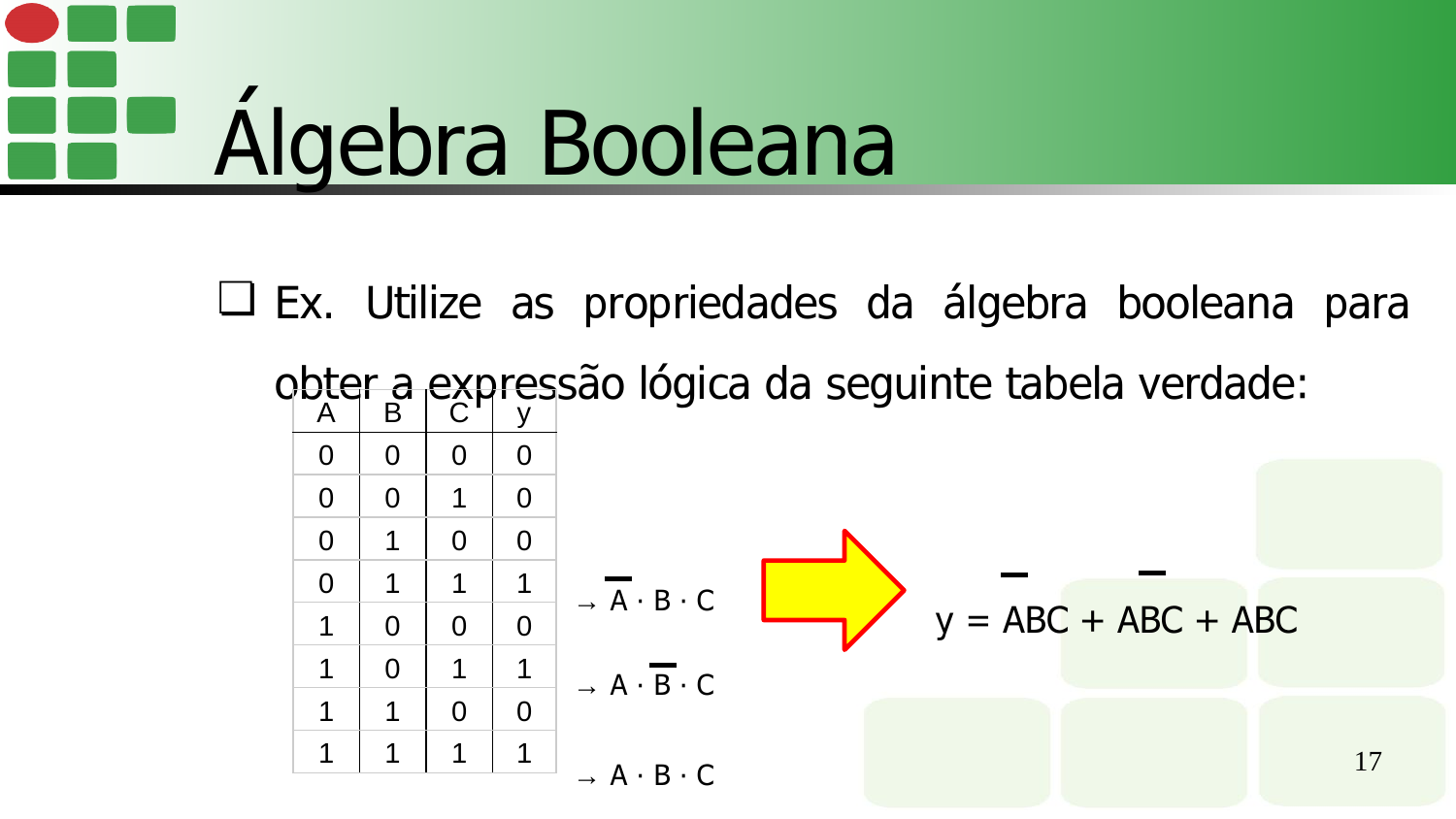

Álgebra Booleana
Ex. Utilize as propriedades da álgebra booleana para obter a expressão lógica da seguinte tabela verdade:
| A | B | C | y |
| --- | --- | --- | --- |
| 0 | 0 | 0 | 0 |
| 0 | 0 | 1 | 0 |
| 0 | 1 | 0 | 0 |
| 0 | 1 | 1 | 1 |
| 1 | 0 | 0 | 0 |
| 1 | 0 | 1 | 1 |
| 1 | 1 | 0 | 0 |
| 1 | 1 | 1 | 1 |

→ A ∙ B ∙ C
y = ABC + ABC + ABC
→ A ∙ B ∙ C
→ A ∙ B ∙ C
17